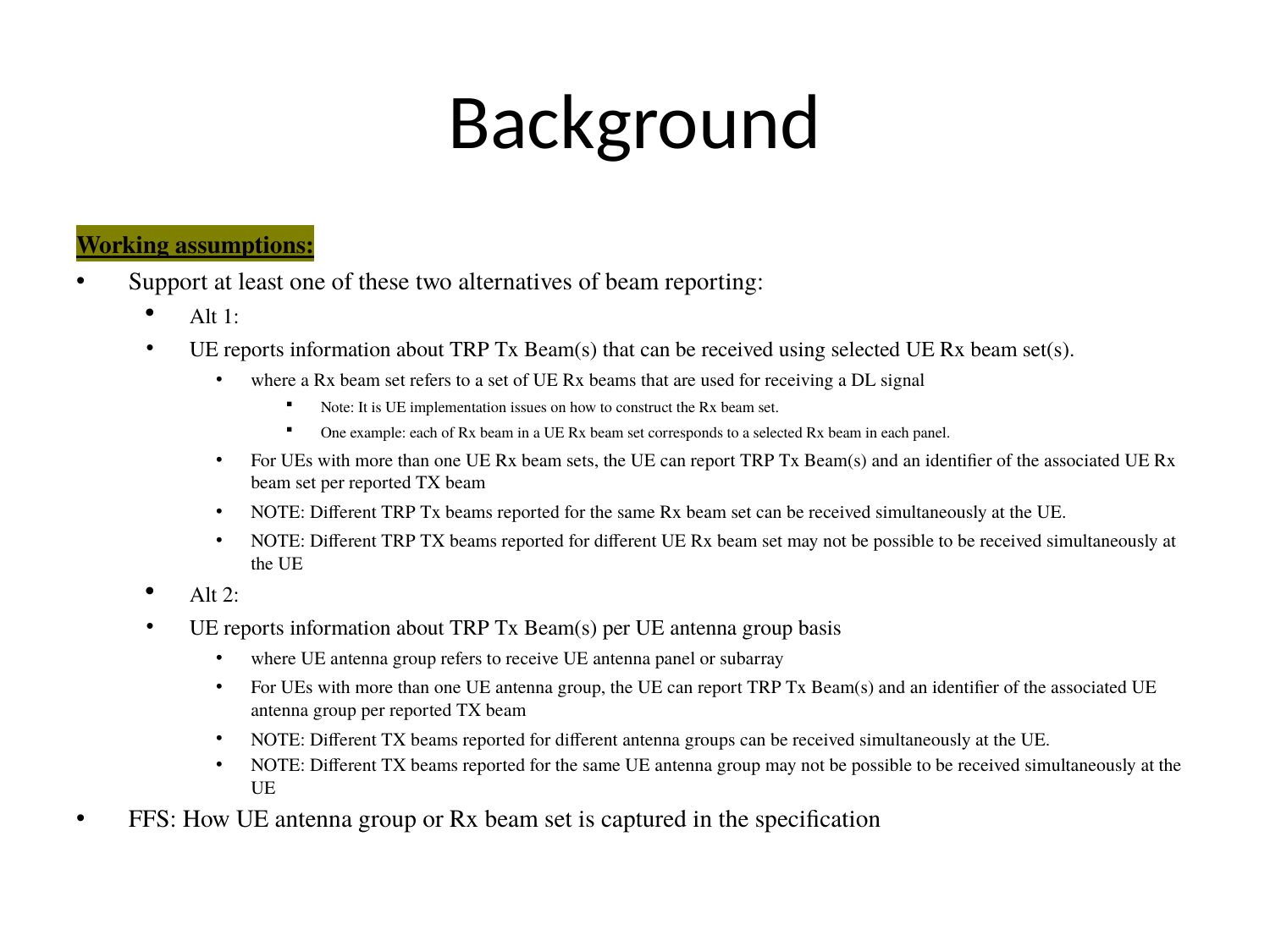

# Background
Working assumptions:
Support at least one of these two alternatives of beam reporting:
Alt 1:
UE reports information about TRP Tx Beam(s) that can be received using selected UE Rx beam set(s).
where a Rx beam set refers to a set of UE Rx beams that are used for receiving a DL signal
Note: It is UE implementation issues on how to construct the Rx beam set.
One example: each of Rx beam in a UE Rx beam set corresponds to a selected Rx beam in each panel.
For UEs with more than one UE Rx beam sets, the UE can report TRP Tx Beam(s) and an identifier of the associated UE Rx beam set per reported TX beam
NOTE: Different TRP Tx beams reported for the same Rx beam set can be received simultaneously at the UE.
NOTE: Different TRP TX beams reported for different UE Rx beam set may not be possible to be received simultaneously at the UE
Alt 2:
UE reports information about TRP Tx Beam(s) per UE antenna group basis
where UE antenna group refers to receive UE antenna panel or subarray
For UEs with more than one UE antenna group, the UE can report TRP Tx Beam(s) and an identifier of the associated UE antenna group per reported TX beam
NOTE: Different TX beams reported for different antenna groups can be received simultaneously at the UE.
NOTE: Different TX beams reported for the same UE antenna group may not be possible to be received simultaneously at the UE
FFS: How UE antenna group or Rx beam set is captured in the specification